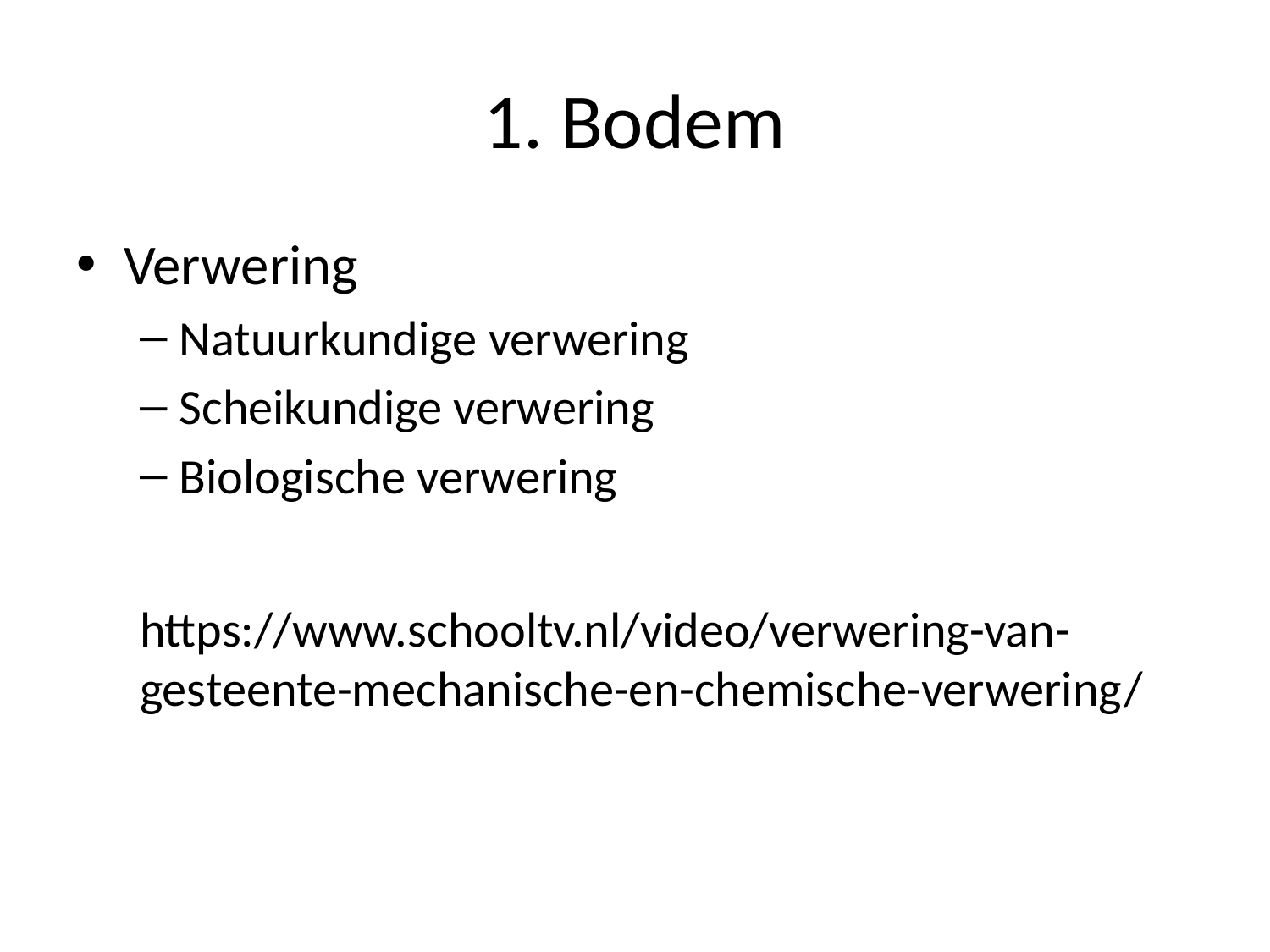

# 1. Bodem
Verwering
Natuurkundige verwering
Scheikundige verwering
Biologische verwering

https://www.schooltv.nl/video/verwering-van-gesteente-mechanische-en-chemische-verwering/